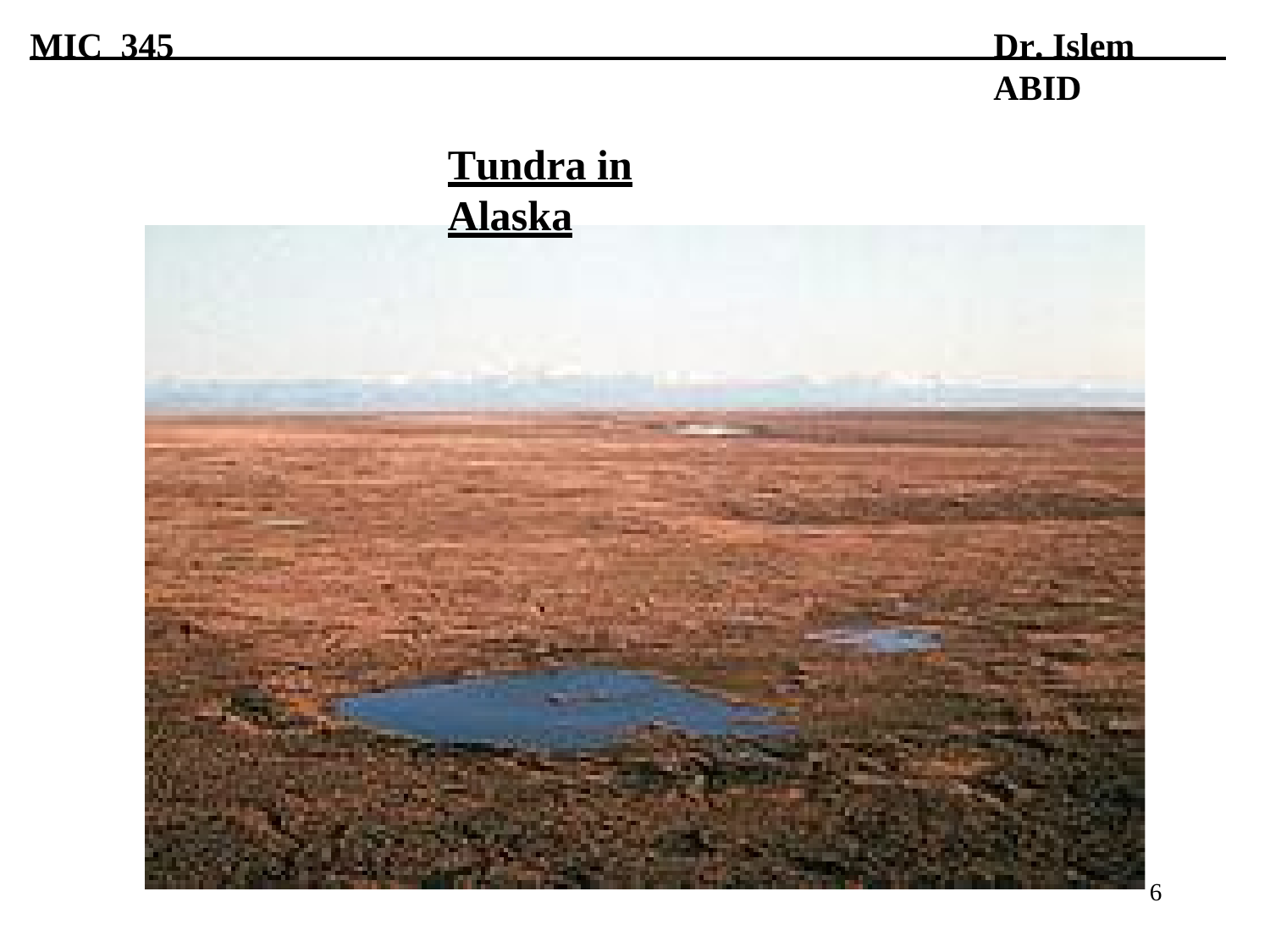

MIC  345
Dr. Islem ABID

Tundra in Alaska

6